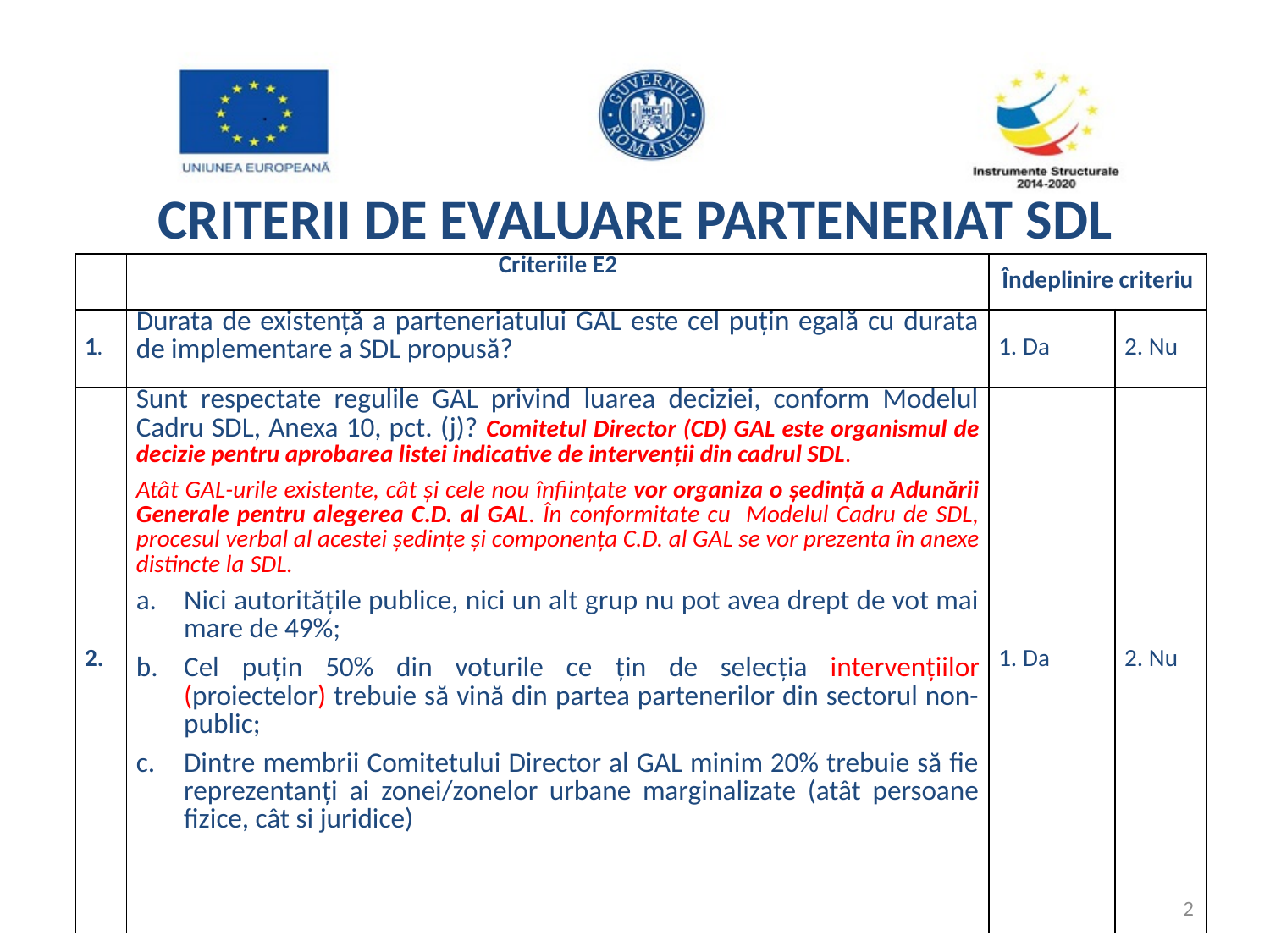

# CRITERII DE EVALUARE PARTENERIAT SDL
|  | Criteriile E2 | Îndeplinire criteriu |  |
| --- | --- | --- | --- |
| 1. | Durata de existență a parteneriatului GAL este cel puțin egală cu durata de implementare a SDL propusă? | 1. Da | 2. Nu |
| 2. | Sunt respectate regulile GAL privind luarea deciziei, conform Modelul Cadru SDL, Anexa 10, pct. (j)? Comitetul Director (CD) GAL este organismul de decizie pentru aprobarea listei indicative de intervenții din cadrul SDL. Atât GAL-urile existente, cât și cele nou înființate vor organiza o ședință a Adunării Generale pentru alegerea C.D. al GAL. În conformitate cu Modelul Cadru de SDL, procesul verbal al acestei ședințe și componența C.D. al GAL se vor prezenta în anexe distincte la SDL. Nici autorităţile publice, nici un alt grup nu pot avea drept de vot mai mare de 49%; Cel puţin 50% din voturile ce ţin de selecţia intervențiilor (proiectelor) trebuie să vină din partea partenerilor din sectorul non-public; Dintre membrii Comitetului Director al GAL minim 20% trebuie să fie reprezentanţi ai zonei/zonelor urbane marginalizate (atât persoane fizice, cât si juridice) | 1. Da | 2. Nu |
2